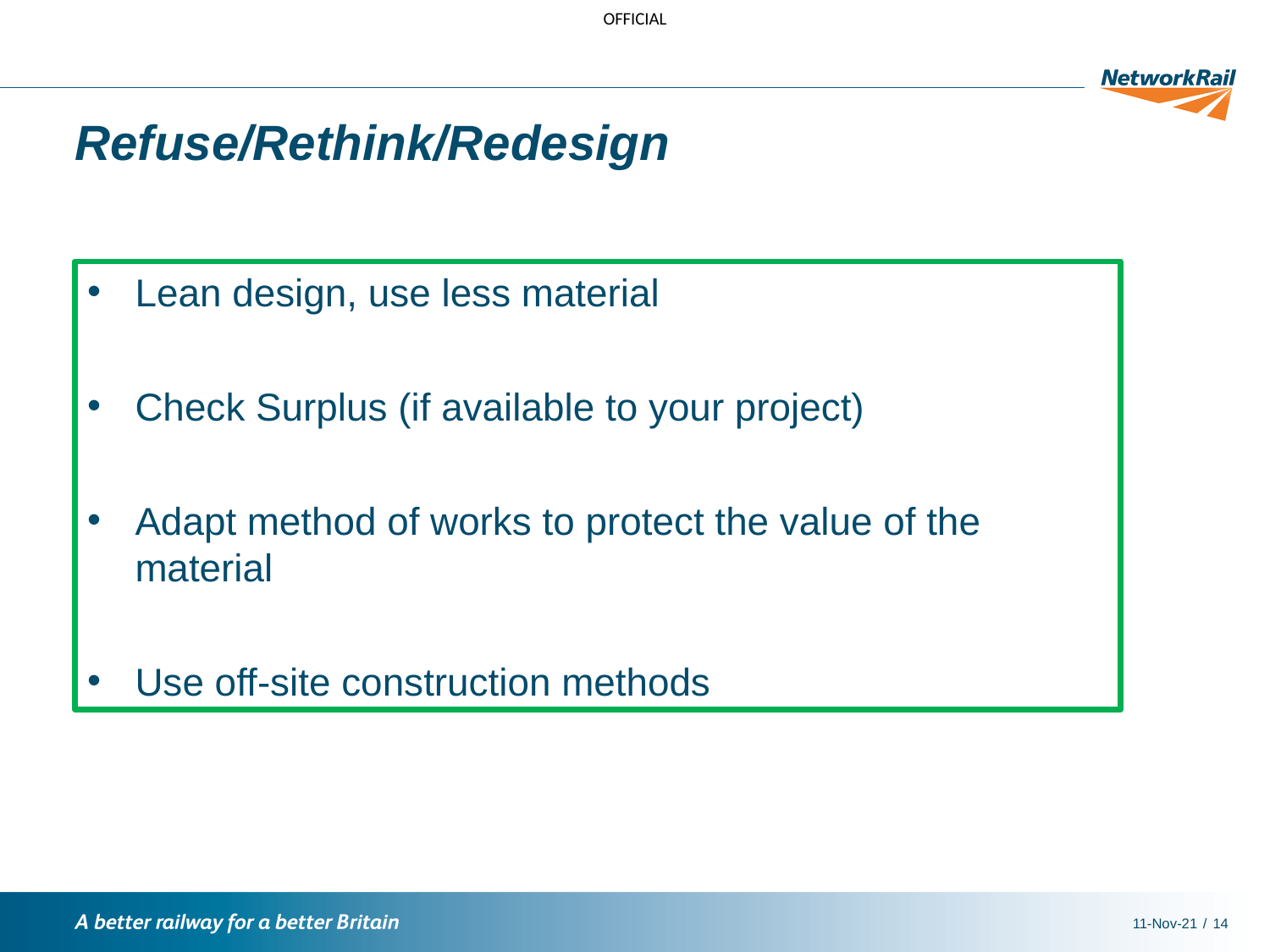

# Refuse/Rethink/Redesign
Lean design, use less material

Check Surplus (if available to your project)

Adapt method of works to protect the value of the material

Use off-site construction methods
11-Nov-21
14